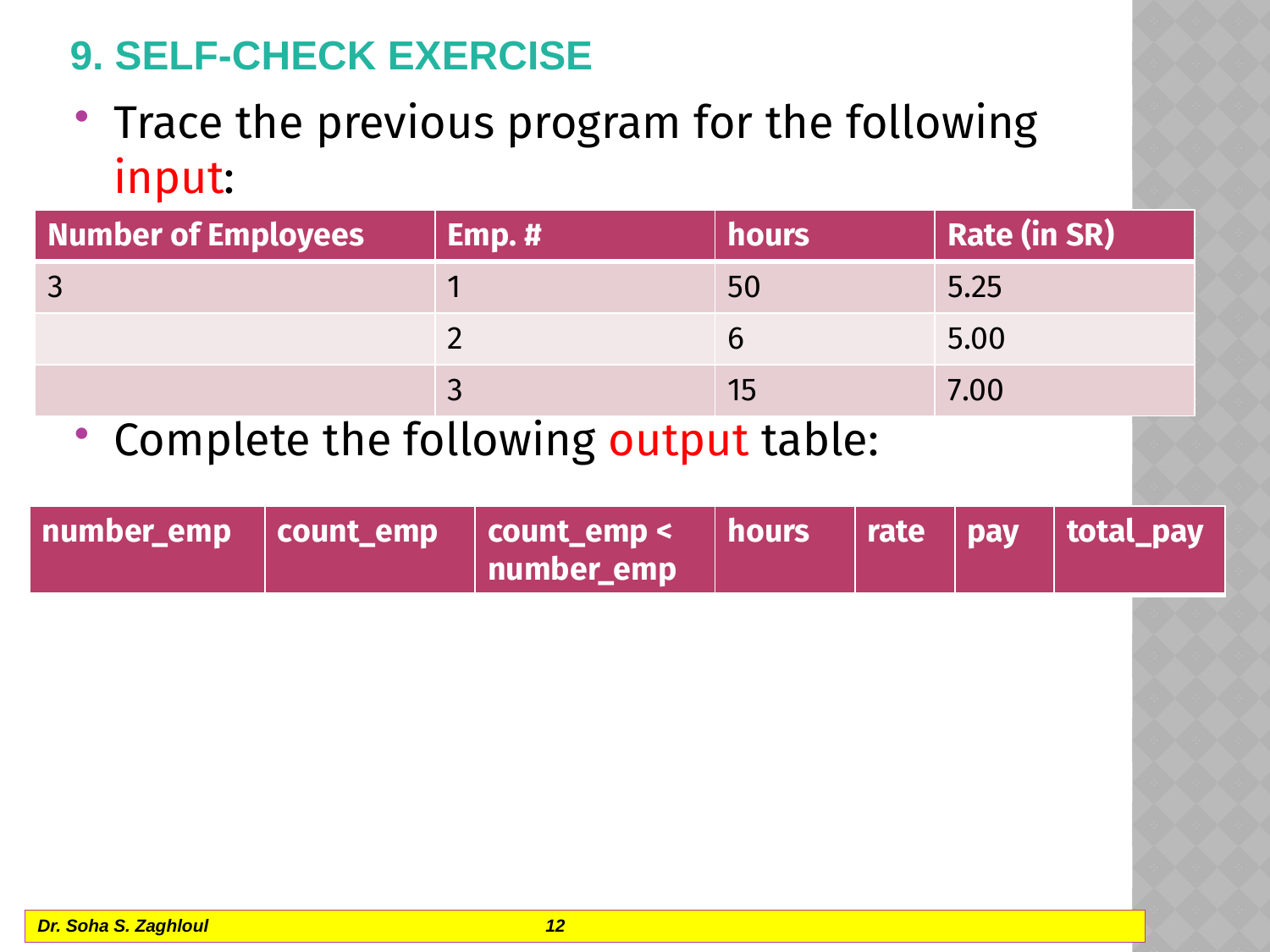

# 9. self-check exercise
Trace the previous program for the following input:

Complete the following output table:

| Number of Employees | Emp. # | hours | Rate (in SR) |
| --- | --- | --- | --- |
| 3 | 1 | 50 | 5.25 |
|  | 2 | 6 | 5.00 |
|  | 3 | 15 | 7.00 |
| number\_emp | count\_emp | count\_emp < number\_emp | hours | rate | pay | total\_pay |
| --- | --- | --- | --- | --- | --- | --- |
Dr. Soha S. Zaghloul			12